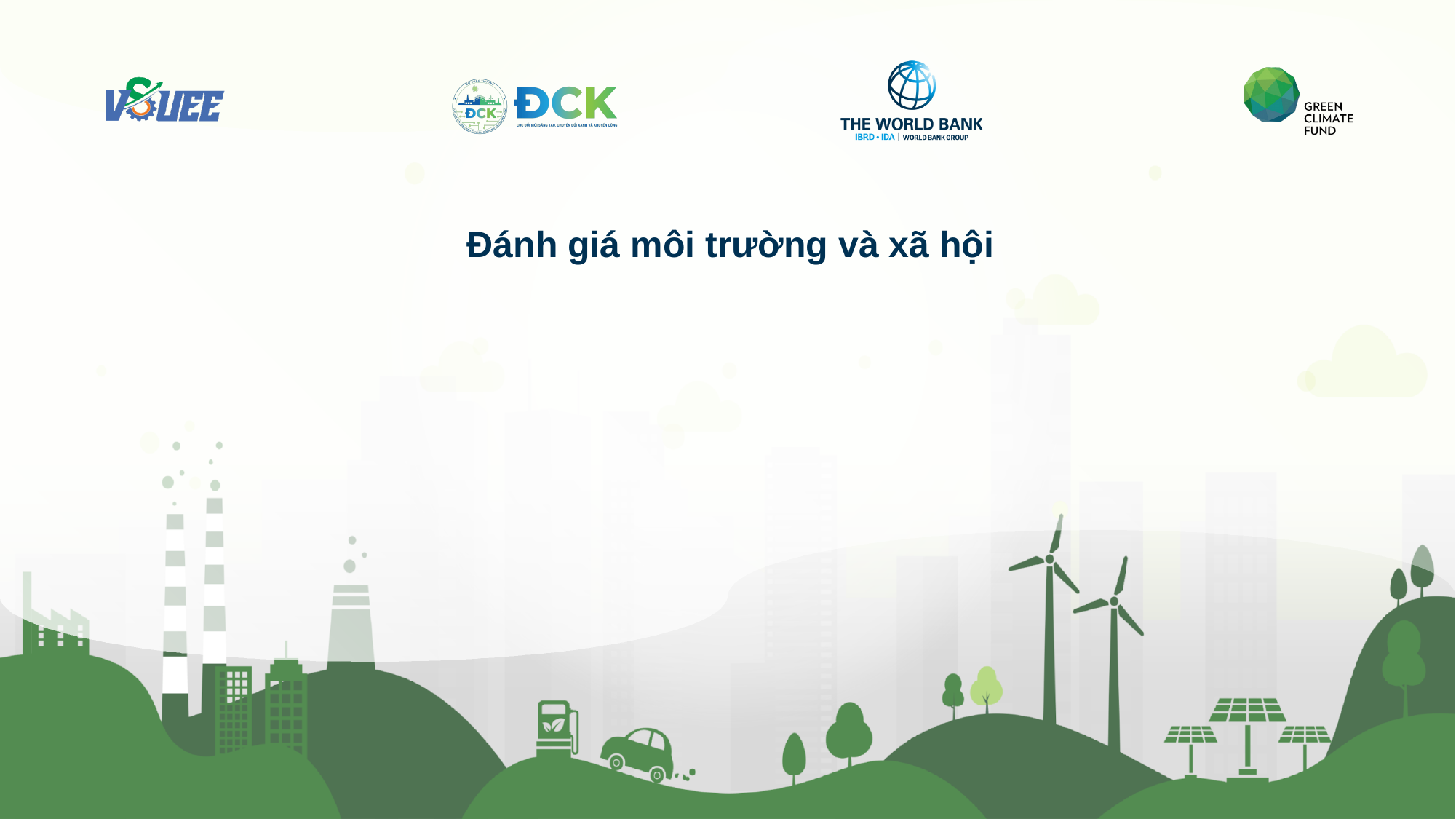

Đánh giá môi trường và xã hội